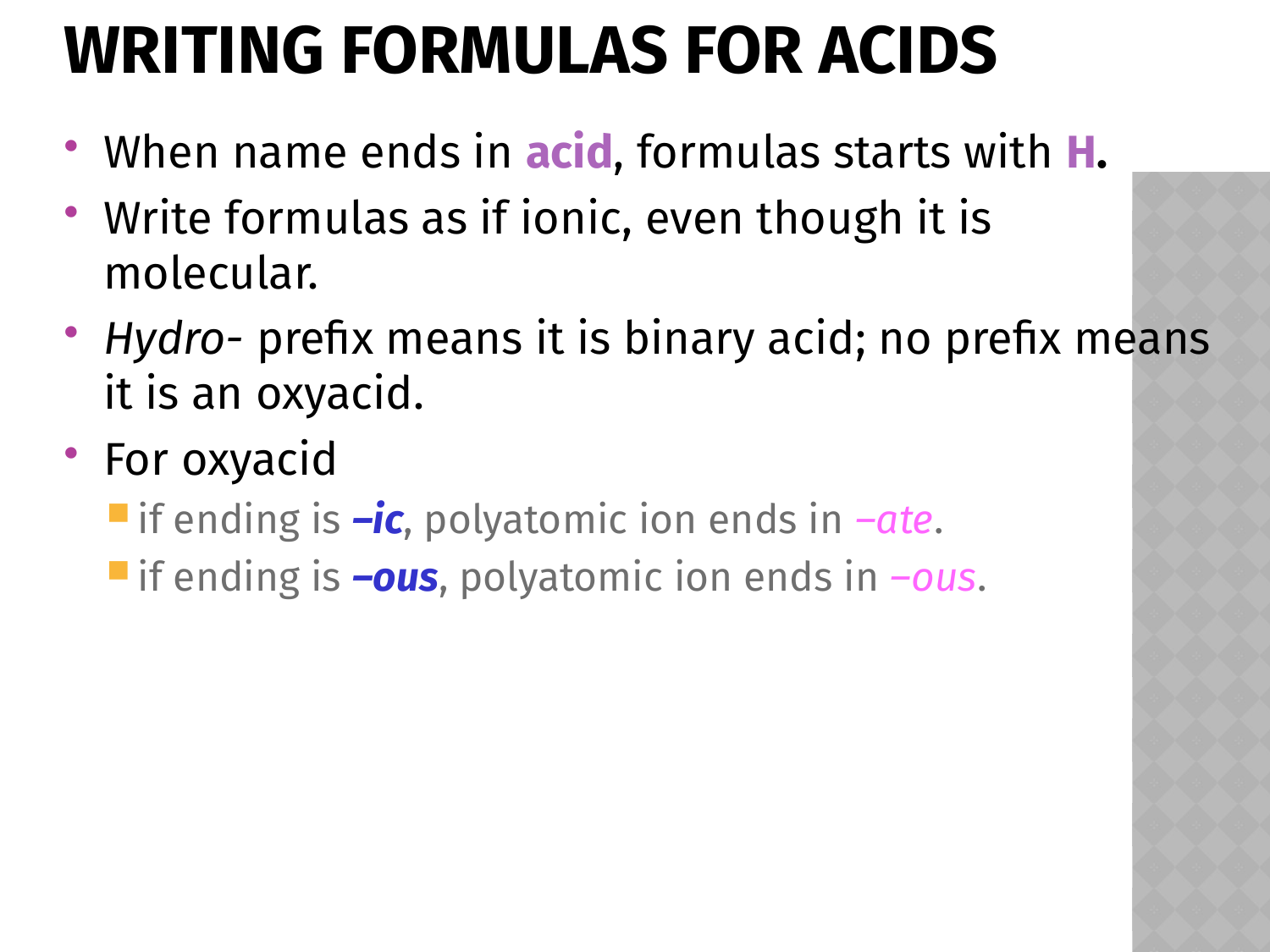

# Writing Formulas for Acids
When name ends in acid, formulas starts with H.
Write formulas as if ionic, even though it is molecular.
Hydro- prefix means it is binary acid; no prefix means it is an oxyacid.
For oxyacid
if ending is –ic, polyatomic ion ends in –ate.
if ending is –ous, polyatomic ion ends in –ous.